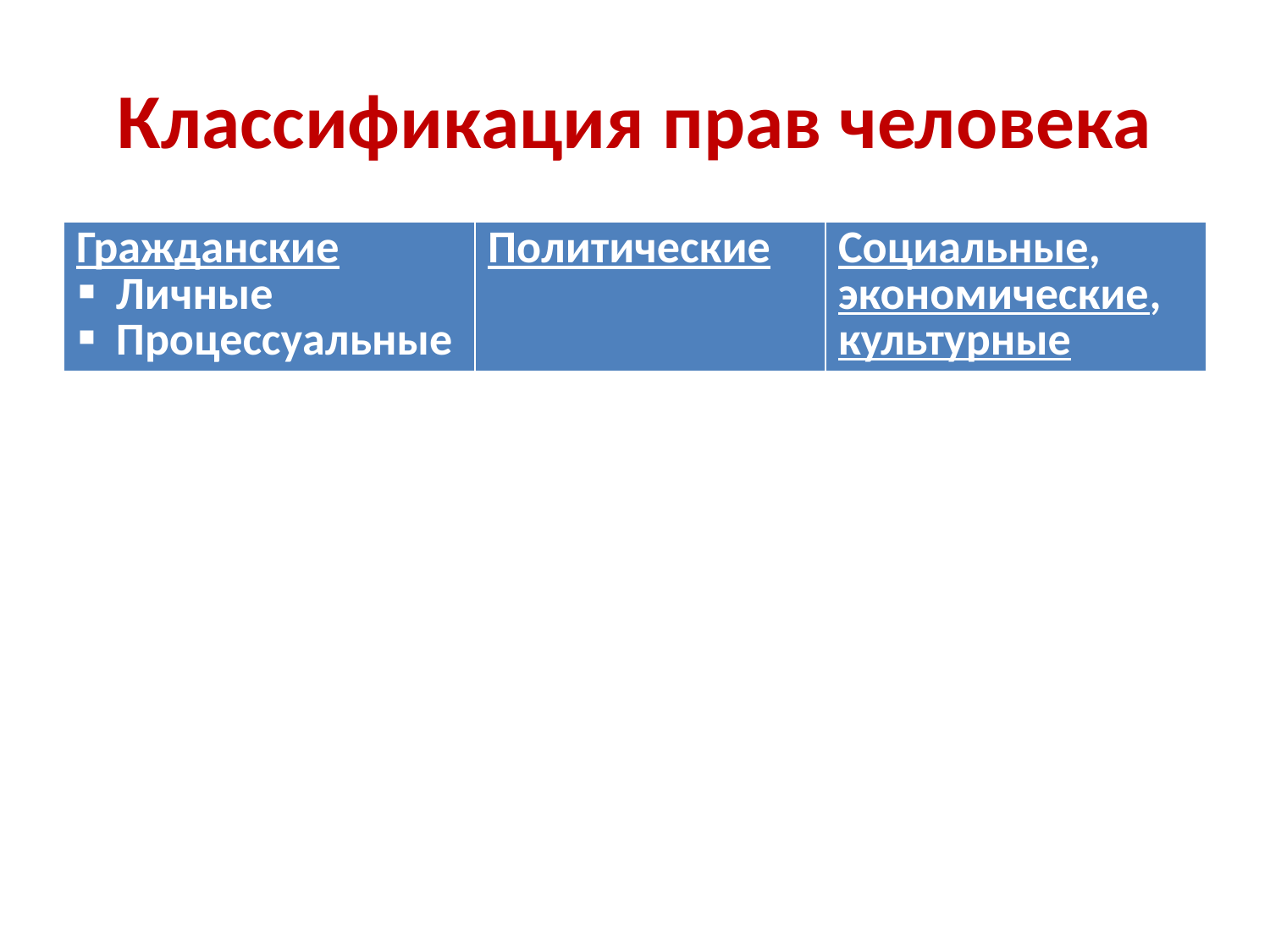

# Классификация прав человека
| Гражданские Личные Процессуальные | Политические | Социальные, экономические, культурные |
| --- | --- | --- |